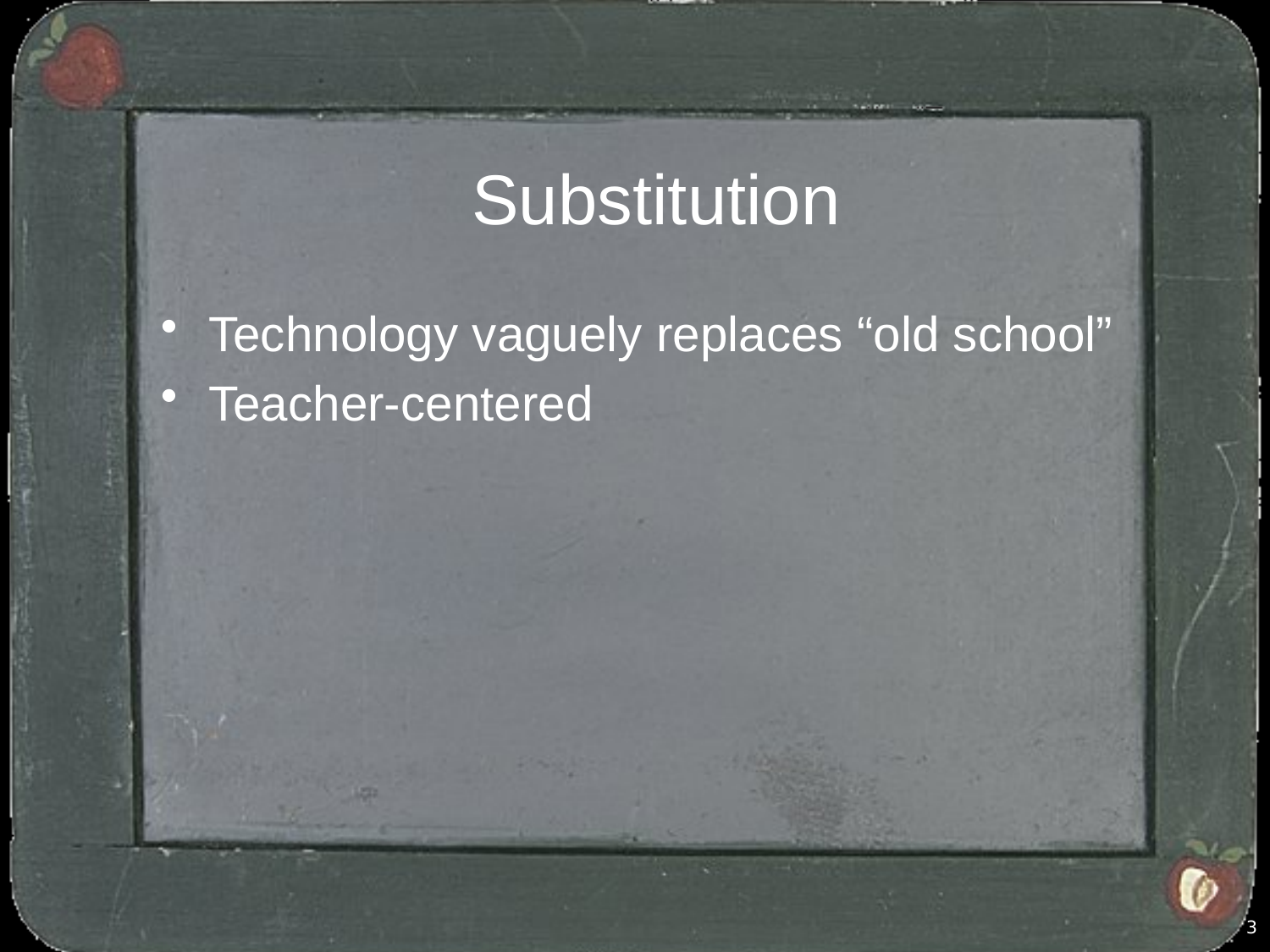

Substitution
Technology vaguely replaces “old school”
Teacher-centered
3